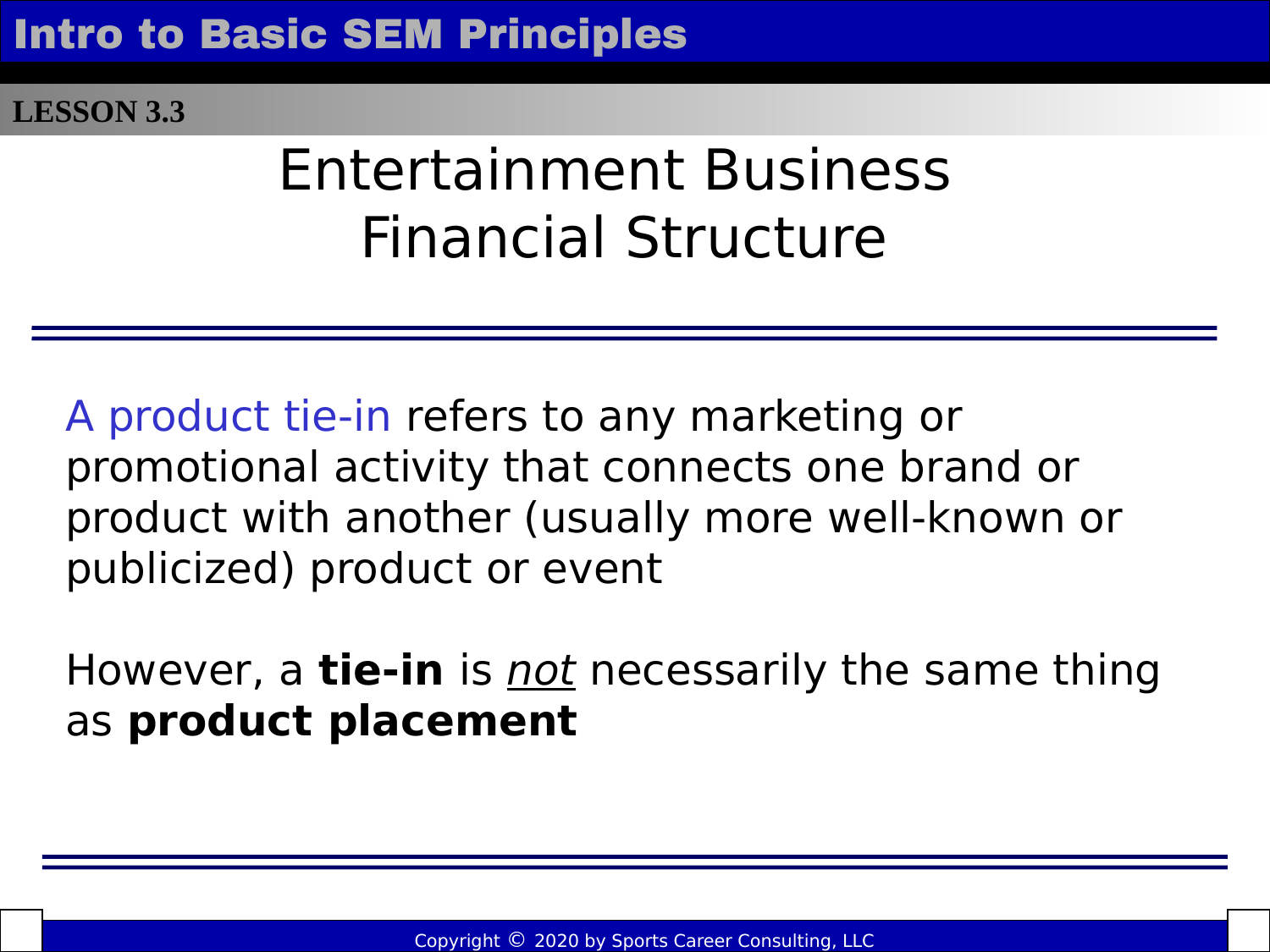

Intro to Basic SEM Principles
LESSON 3.3
Entertainment Business
Financial Structure

A product tie-in refers to any marketing or promotional activity that connects one brand or product with another (usually more well-known or publicized) product or event

However, a tie-in is not necessarily the same thing as product placement

Copyright © 2020 by Sports Career Consulting, LLC